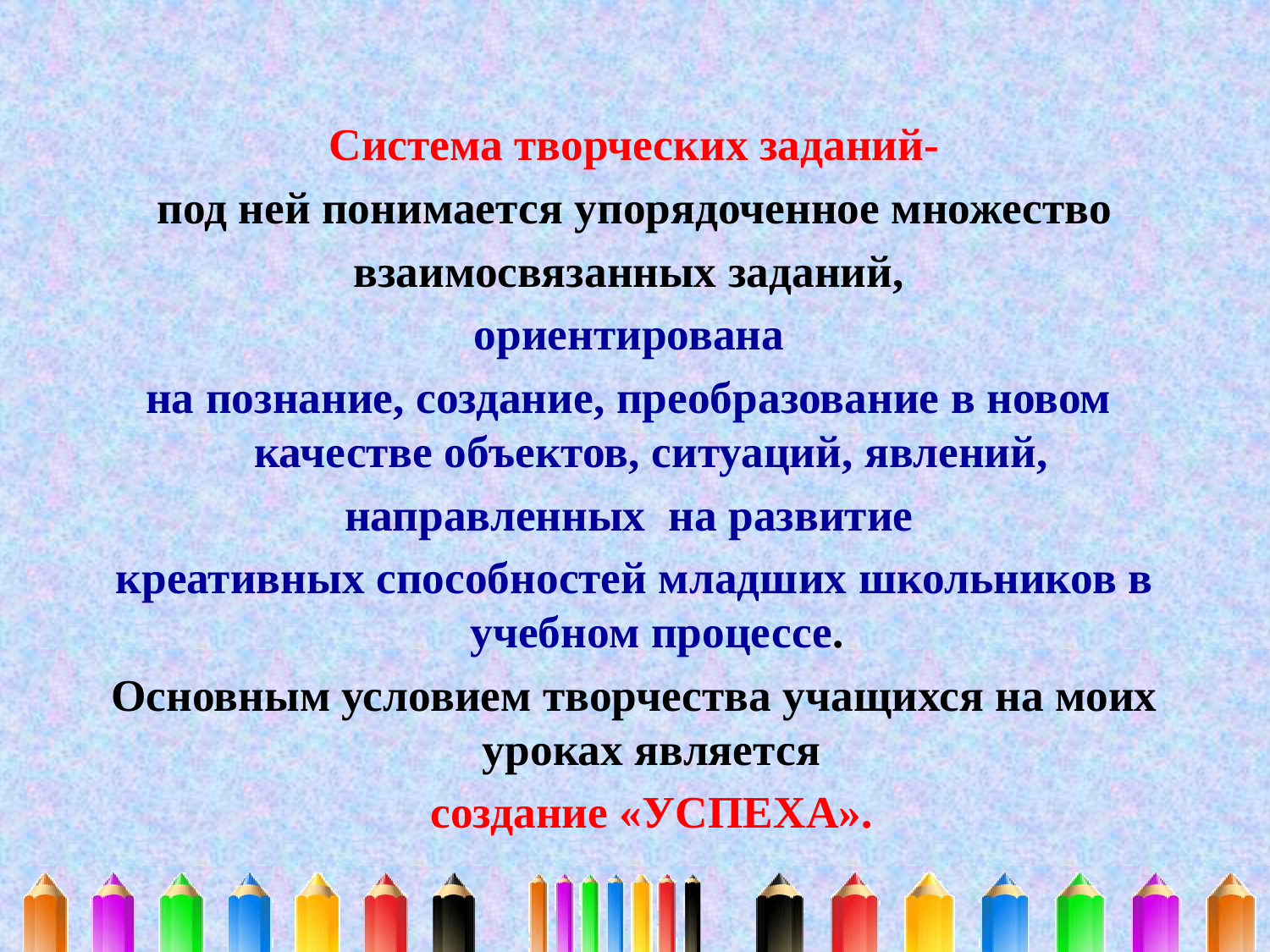

#
 Система творческих заданий-
под ней понимается упорядоченное множество
взаимосвязанных заданий,
ориентирована
на познание, создание, преобразование в новом  качестве объектов, ситуаций, явлений,
направленных  на развитие
креативных способностей младших школьников в учебном процессе.
Основным условием творчества учащихся на моих уроках является
    создание «УСПЕХА».